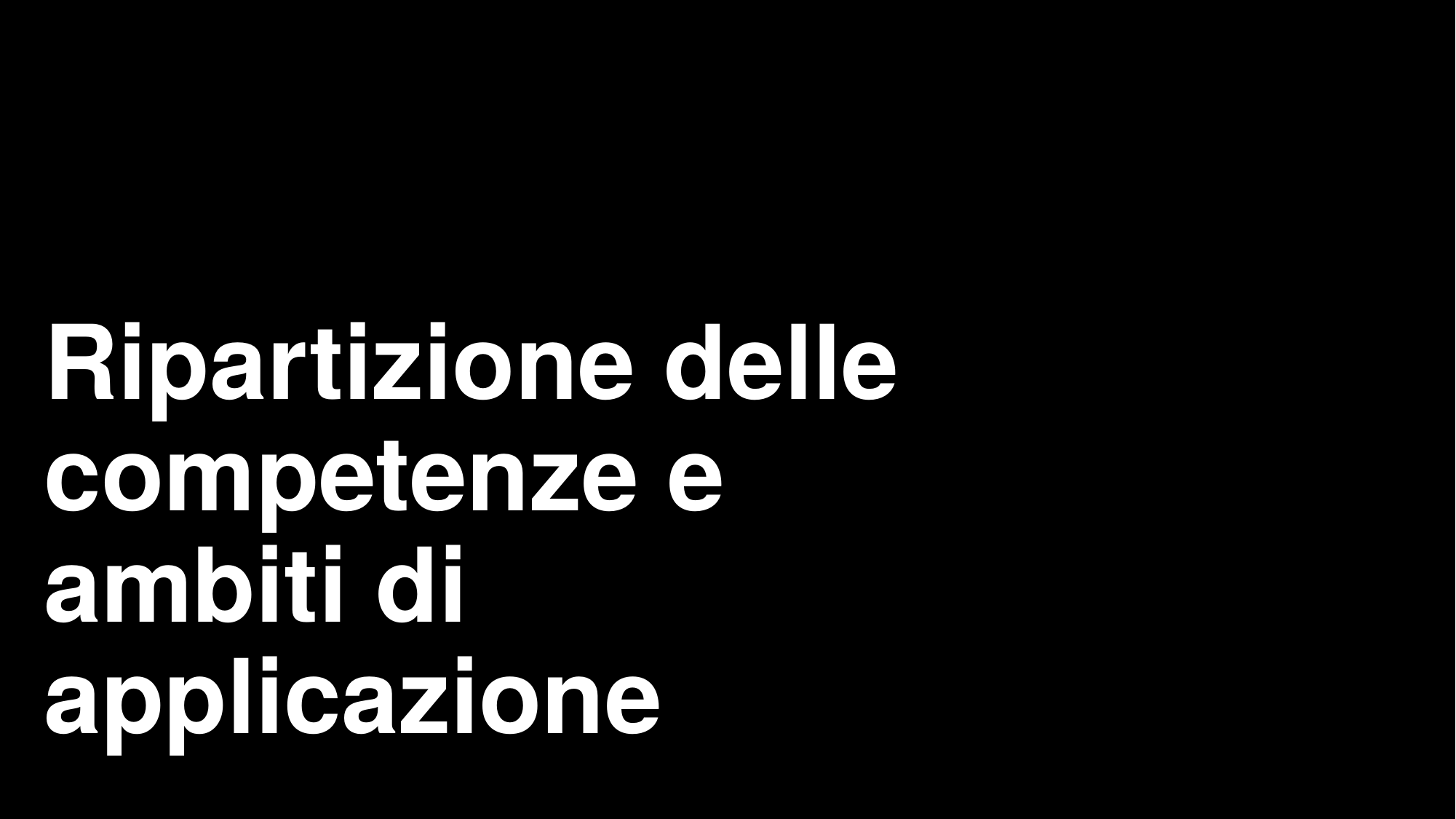

# Ripartizione delle competenze e ambiti di applicazione